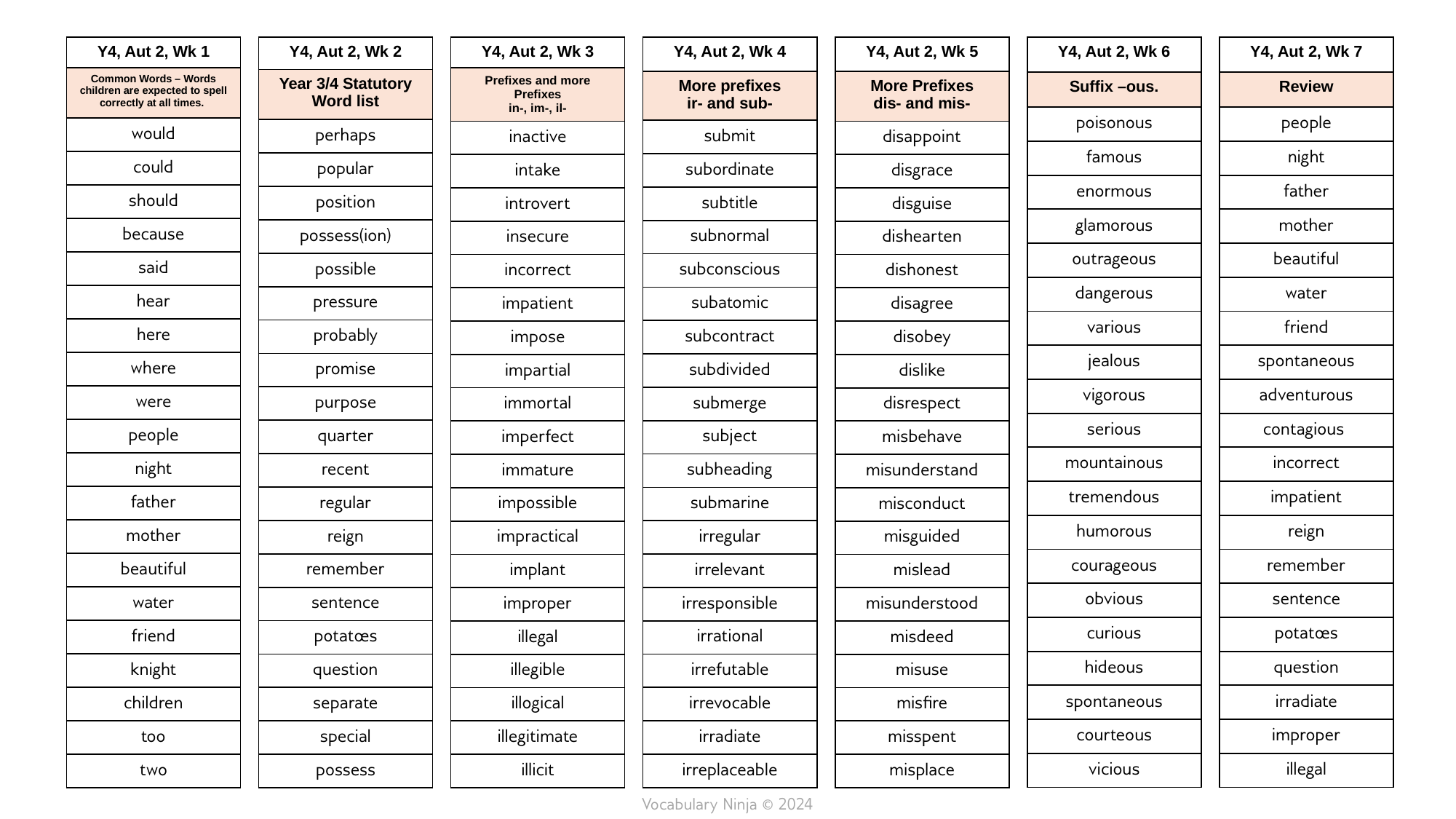

| Y4, Aut 2, Wk 6 |
| --- |
| Suffix –ous. |
| poisonous |
| famous |
| enormous |
| glamorous |
| outrageous |
| dangerous |
| various |
| jealous |
| vigorous |
| serious |
| mountainous |
| tremendous |
| humorous |
| courageous |
| obvious |
| curious |
| hideous |
| spontaneous |
| courteous |
| vicious |
| Y4, Aut 2, Wk 7 |
| --- |
| Review |
| people |
| night |
| father |
| mother |
| beautiful |
| water |
| friend |
| spontaneous |
| adventurous |
| contagious |
| incorrect |
| impatient |
| reign |
| remember |
| sentence |
| potatoes |
| question |
| irradiate |
| improper |
| illegal |
| Y4, Aut 2, Wk 1 |
| --- |
| Common Words – Words children are expected to spell correctly at all times. |
| would |
| could |
| should |
| because |
| said |
| hear |
| here |
| where |
| were |
| people |
| night |
| father |
| mother |
| beautiful |
| water |
| friend |
| knight |
| children |
| too |
| two |
| Y4, Aut 2, Wk 3 |
| --- |
| Prefixes and more Prefixes in-, im-, il- |
| inactive |
| intake |
| introvert |
| insecure |
| incorrect |
| impatient |
| impose |
| impartial |
| immortal |
| imperfect |
| immature |
| impossible |
| impractical |
| implant |
| improper |
| illegal |
| illegible |
| illogical |
| illegitimate |
| illicit |
| Y4, Aut 2, Wk 4 |
| --- |
| More prefixes ir- and sub- |
| submit |
| subordinate |
| subtitle |
| subnormal |
| subconscious |
| subatomic |
| subcontract |
| subdivided |
| submerge |
| subject |
| subheading |
| submarine |
| irregular |
| irrelevant |
| irresponsible |
| irrational |
| irrefutable |
| irrevocable |
| irradiate |
| irreplaceable |
| Y4, Aut 2, Wk 5 |
| --- |
| More Prefixes dis- and mis- |
| disappoint |
| disgrace |
| disguise |
| dishearten |
| dishonest |
| disagree |
| disobey |
| dislike |
| disrespect |
| misbehave |
| misunderstand |
| misconduct |
| misguided |
| mislead |
| misunderstood |
| misdeed |
| misuse |
| misfire |
| misspent |
| misplace |
| Y4, Aut 2, Wk 2 |
| --- |
| Year 3/4 Statutory Word list |
| perhaps |
| popular |
| position |
| possess(ion) |
| possible |
| pressure |
| probably |
| promise |
| purpose |
| quarter |
| recent |
| regular |
| reign |
| remember |
| sentence |
| potatoes |
| question |
| separate |
| special |
| possess |
Vocabulary Ninja © 2024